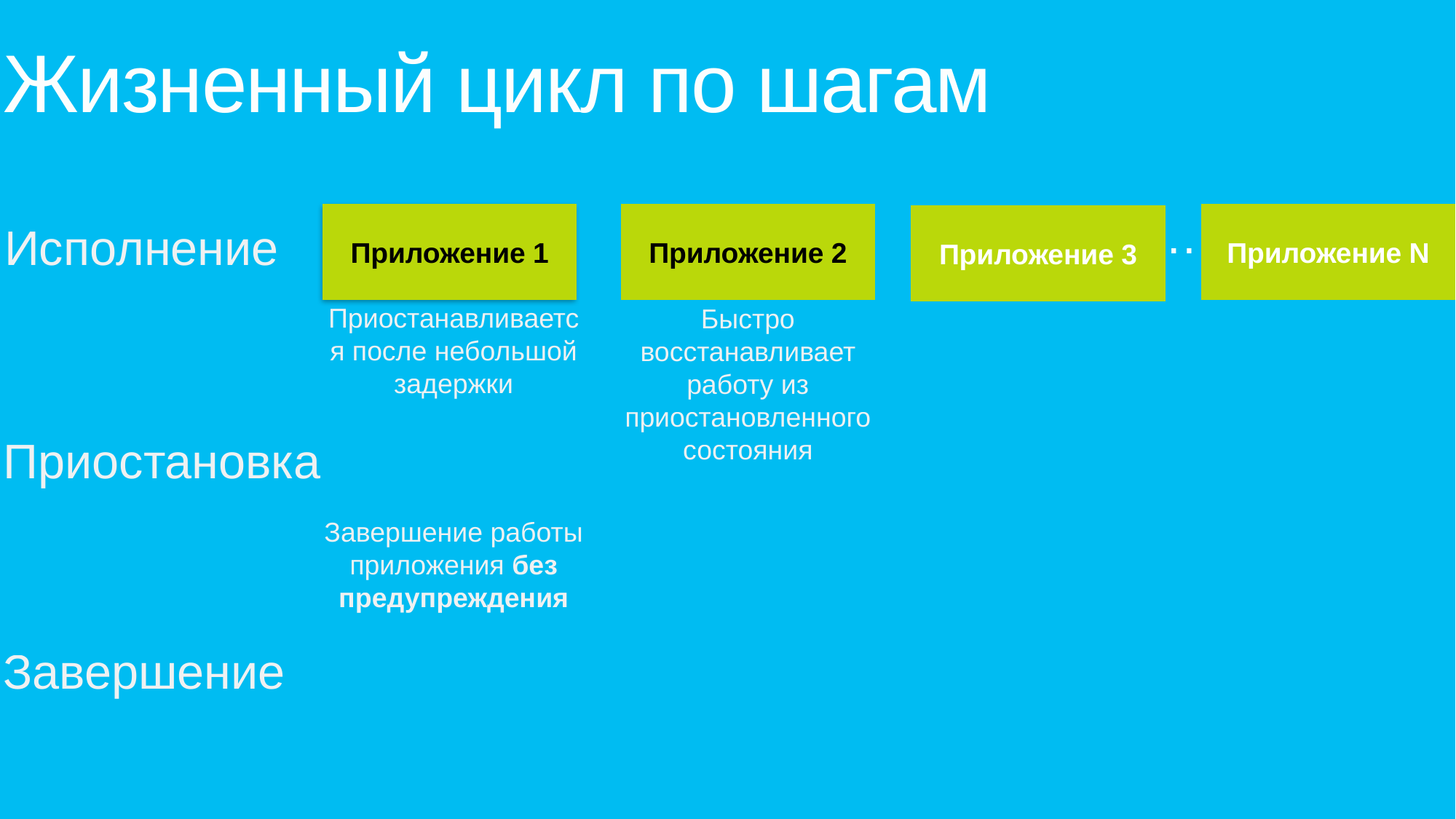

Жизненный цикл по шагам
Приложение 1
Приложение 2
Приложение N
Приложение 3
…
Исполнение
Приостанавливается после небольшой задержки
Быстро восстанавливает работу из приостановленного состояния
Приостановка
Завершение работы приложения без предупреждения
Завершение